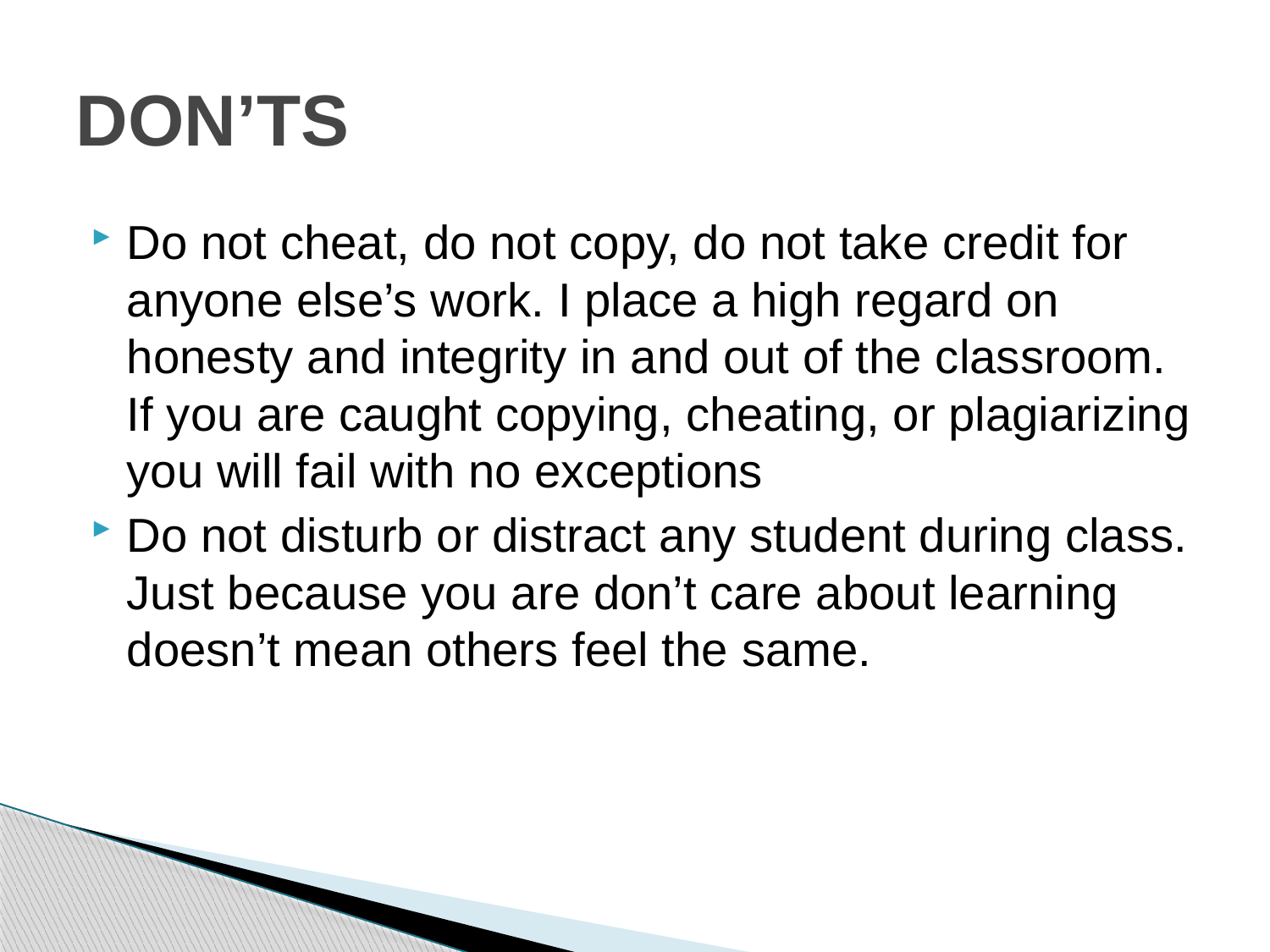

# DON’TS
Do not cheat, do not copy, do not take credit for anyone else’s work. I place a high regard on honesty and integrity in and out of the classroom. If you are caught copying, cheating, or plagiarizing you will fail with no exceptions
Do not disturb or distract any student during class. Just because you are don’t care about learning doesn’t mean others feel the same.